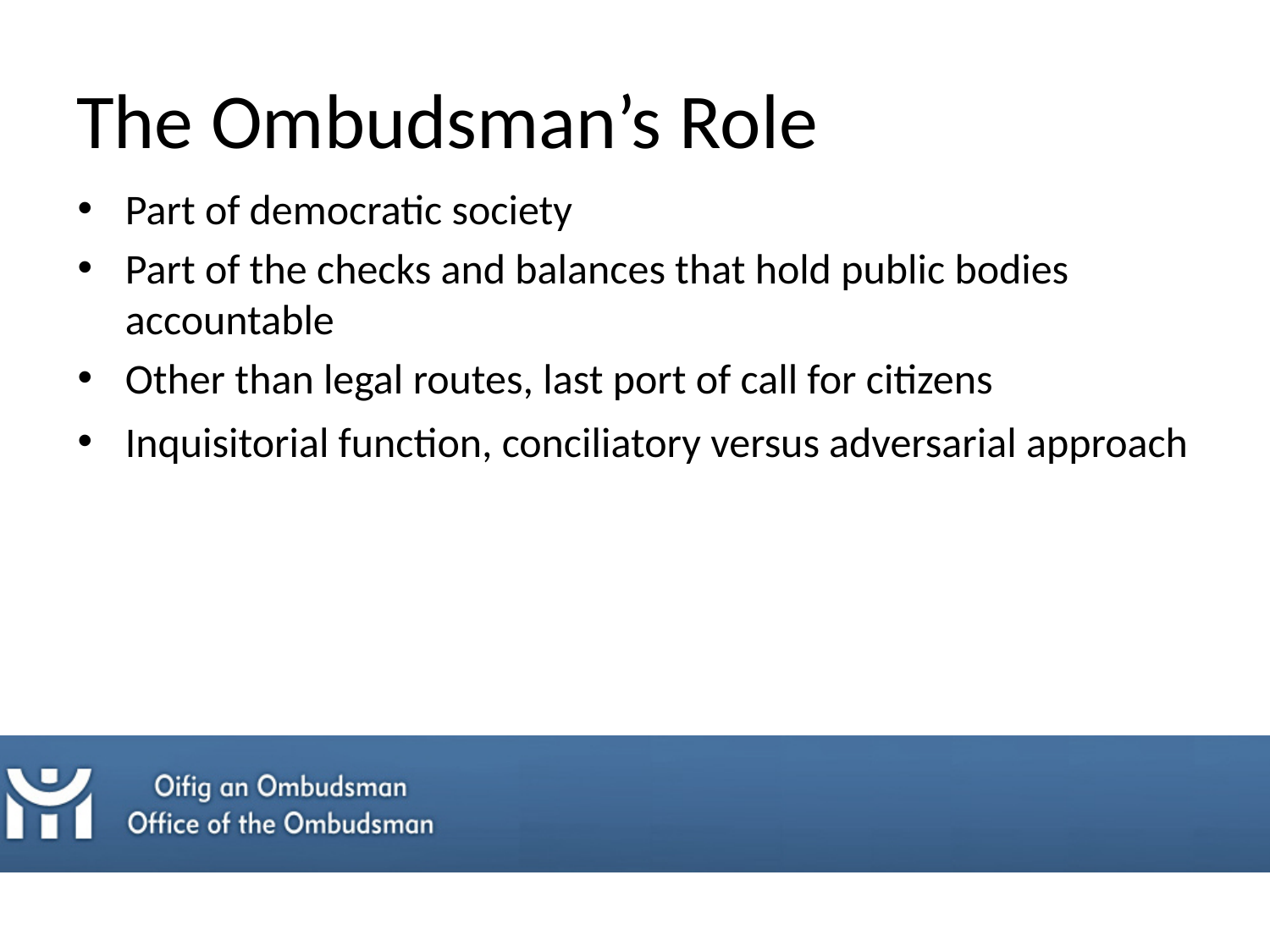

# The Ombudsman’s Role
Part of democratic society
Part of the checks and balances that hold public bodies accountable
Other than legal routes, last port of call for citizens
Inquisitorial function, conciliatory versus adversarial approach